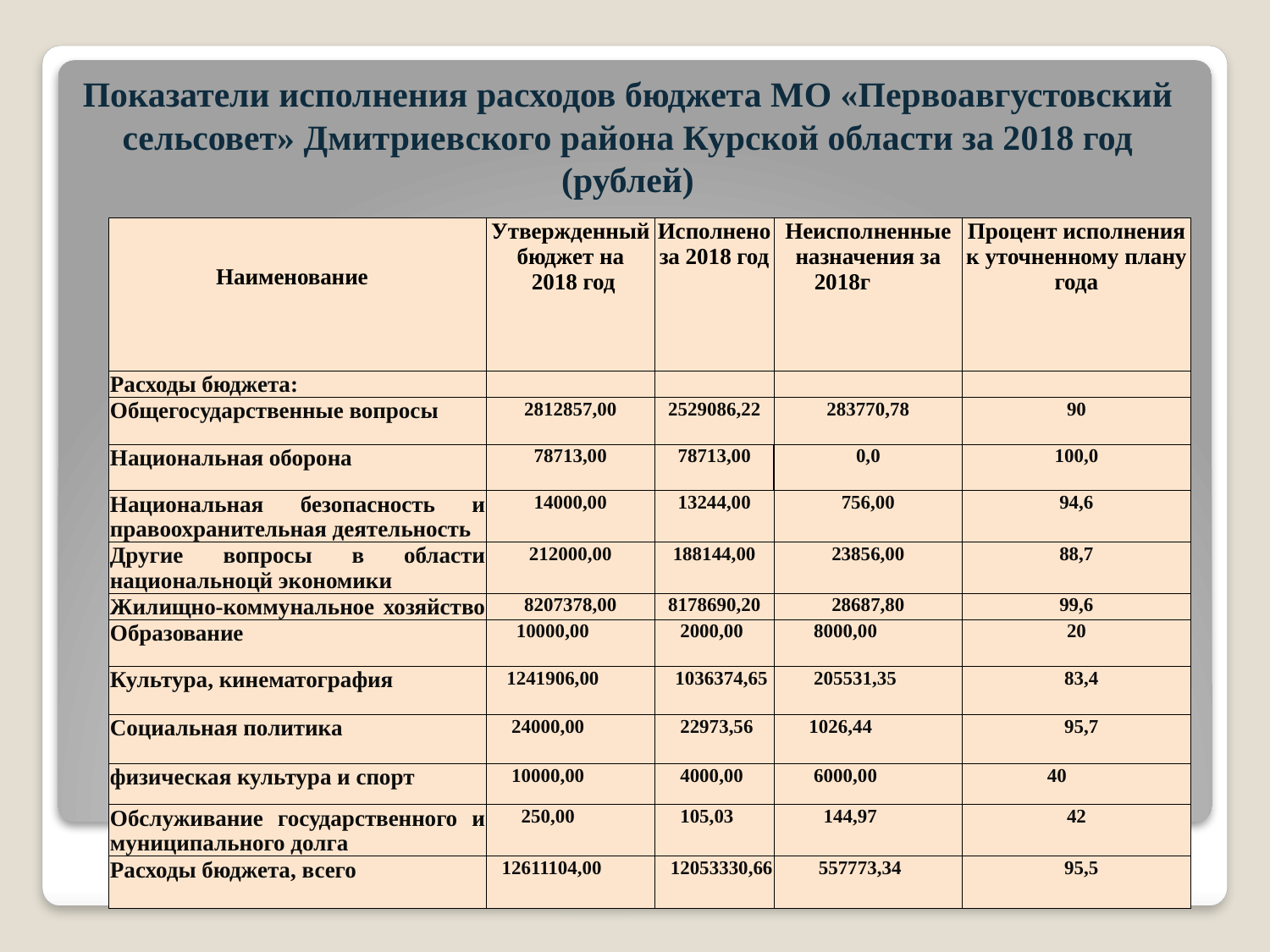

# Показатели исполнения расходов бюджета МО «Первоавгустовский сельсовет» Дмитриевского района Курской области за 2018 год (рублей)

|  | Утвержденный бюджет на 2018 год | Исполнено за 2018 год | Неисполненные назначения за 2018г | Процент исполнения к уточненному плану года |
| --- | --- | --- | --- | --- |
|  |  |  |  |  |
| Наименование |  |  |  |  |
|  |  |  |  |  |
| Расходы бюджета: |  |  |  |  |
| Общегосударственные вопросы | 2812857,00 | 2529086,22 | 283770,78 | 90 |
| Национальная оборона | 78713,00 | 78713,00 | 0,0 | 100,0 |
| Национальная безопасность и правоохранительная деятельность | 14000,00 | 13244,00 | 756,00 | 94,6 |
| Другие вопросы в области национальноцй экономики | 212000,00 | 188144,00 | 23856,00 | 88,7 |
| Жилищно-коммунальное хозяйство | 8207378,00 | 8178690,20 | 28687,80 | 99,6 |
| Образование | 10000,00 | 2000,00 | 8000,00 | 20 |
| Культура, кинематография | 1241906,00 | 1036374,65 | 205531,35 | 83,4 |
| Социальная политика | 24000,00 | 22973,56 | 1026,44 | 95,7 |
| физическая культура и спорт | 10000,00 | 4000,00 | 6000,00 | 40 |
| Обслуживание государственного и муниципального долга | 250,00 | 105,03 | 144,97 | 42 |
| Расходы бюджета, всего | 12611104,00 | 12053330,66 | 557773,34 | 95,5 |